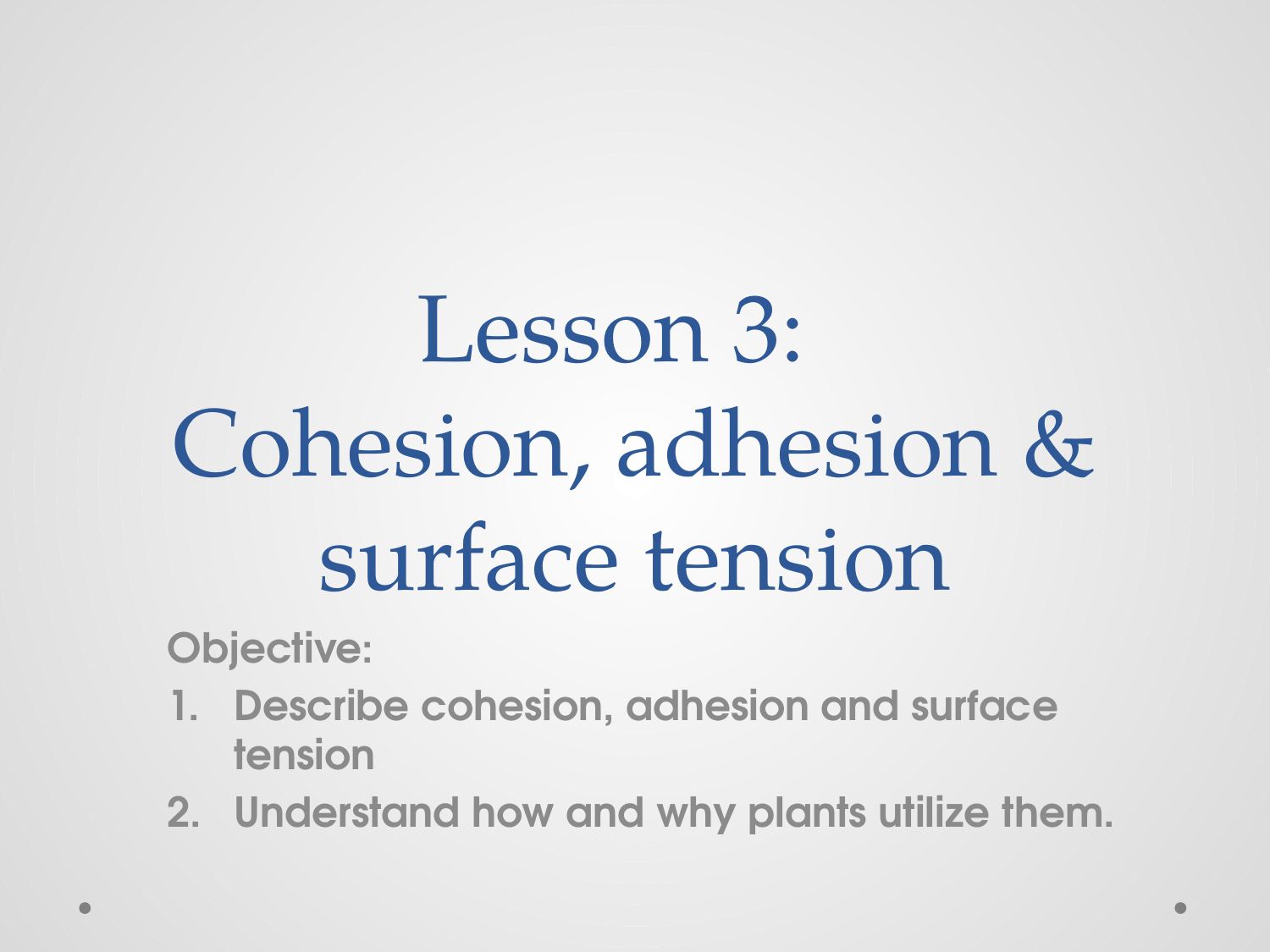

# Lesson 3: Cohesion, adhesion & surface tension
Objective:
Describe cohesion, adhesion and surface tension
Understand how and why plants utilize them.